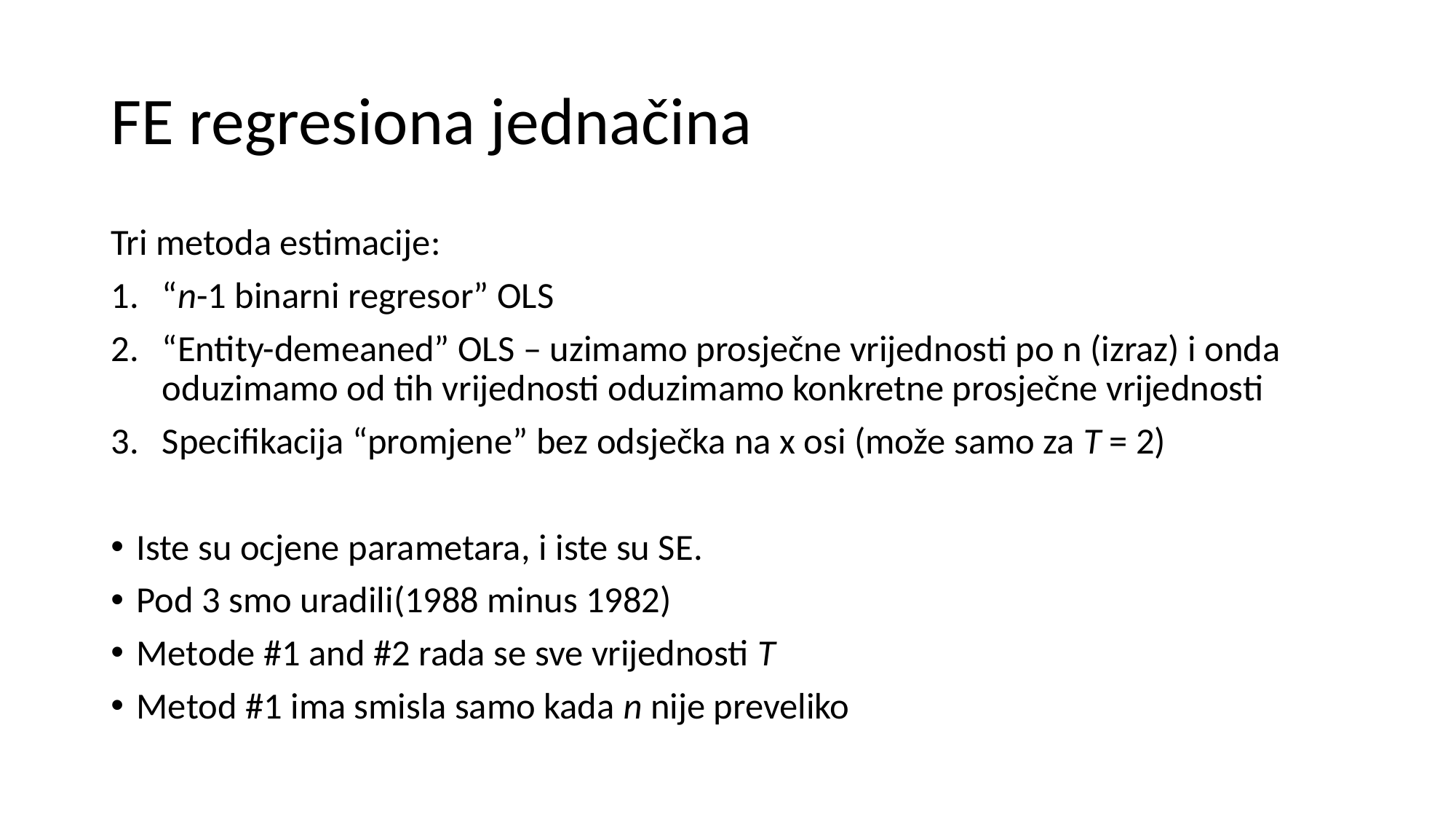

# FE regresiona jednačina
Tri metoda estimacije:
“n-1 binarni regresor” OLS
“Entity-demeaned” OLS – uzimamo prosječne vrijednosti po n (izraz) i onda oduzimamo od tih vrijednosti oduzimamo konkretne prosječne vrijednosti
Specifikacija “promjene” bez odsječka na x osi (može samo za T = 2)

Iste su ocjene parametara, i iste su SE.
Pod 3 smo uradili(1988 minus 1982)
Metode #1 and #2 rada se sve vrijednosti T
Metod #1 ima smisla samo kada n nije preveliko